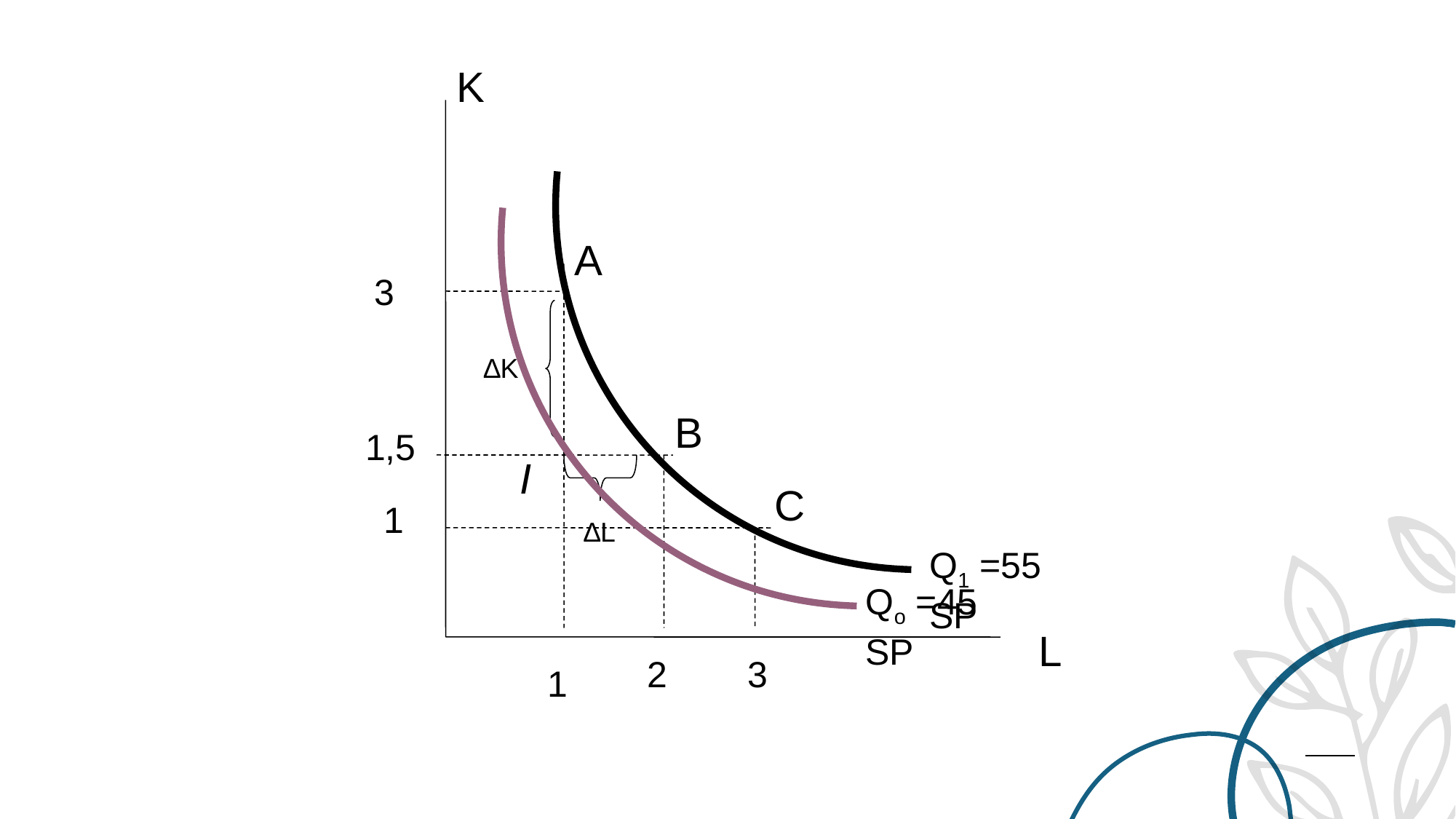

K

A
3

∆K
B
1,5

I

C
1
∆L

Q1 =55 SP
Qo =45 SP
L

2
3
1